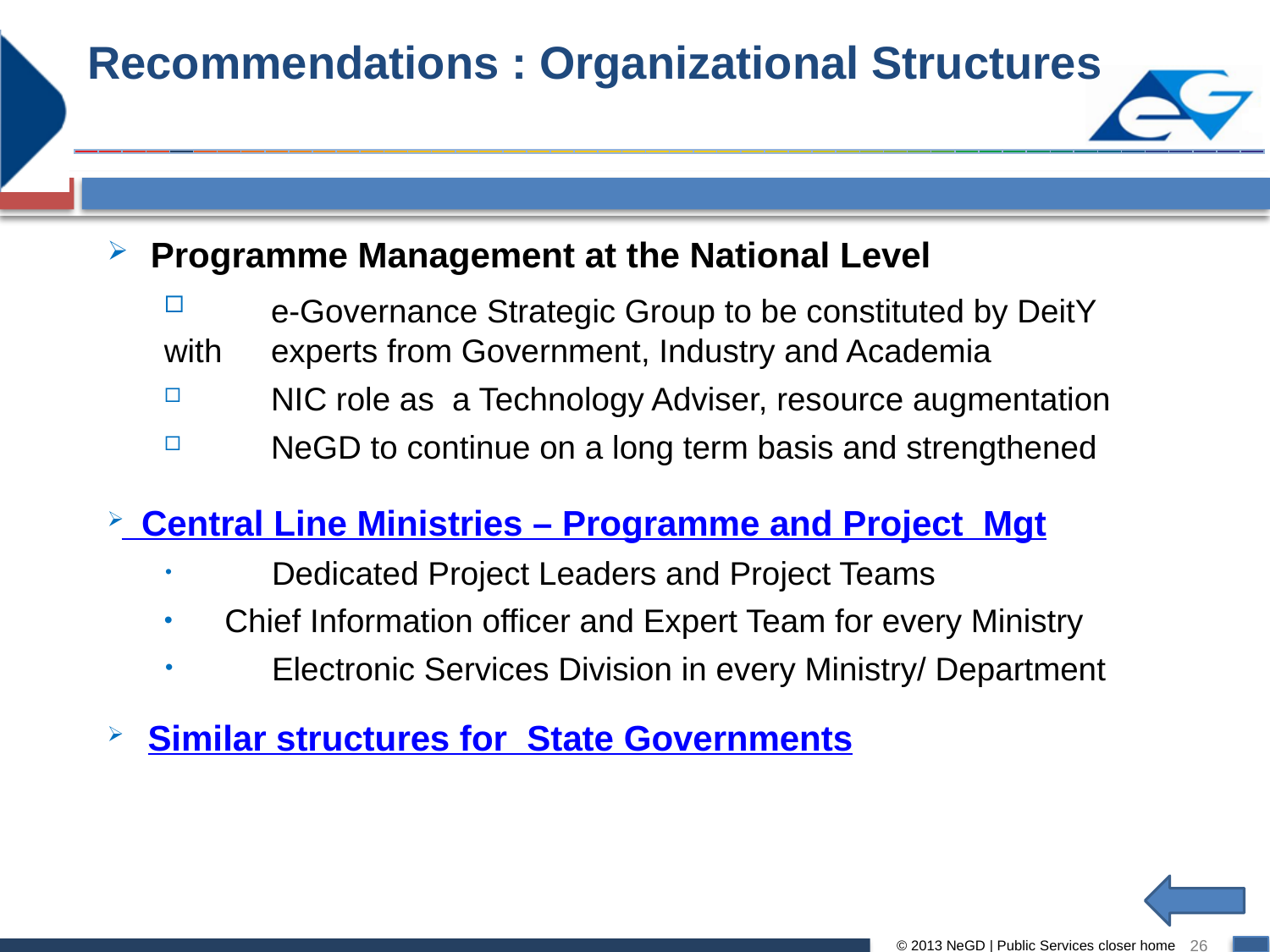

Recommendations : Organizational Structures

Programme Management at the National Level
	e-Governance Strategic Group to be constituted by DeitY with 	experts from Government, Industry and Academia
	NIC role as  a Technology Adviser, resource augmentation
	NeGD to continue on a long term basis and strengthened

  Central Line Ministries – Programme and Project  Mgt
	Dedicated Project Leaders and Project Teams
 Chief Information officer and Expert Team for every Ministry
	Electronic Services Division in every Ministry/ Department

Similar structures for  State Governments